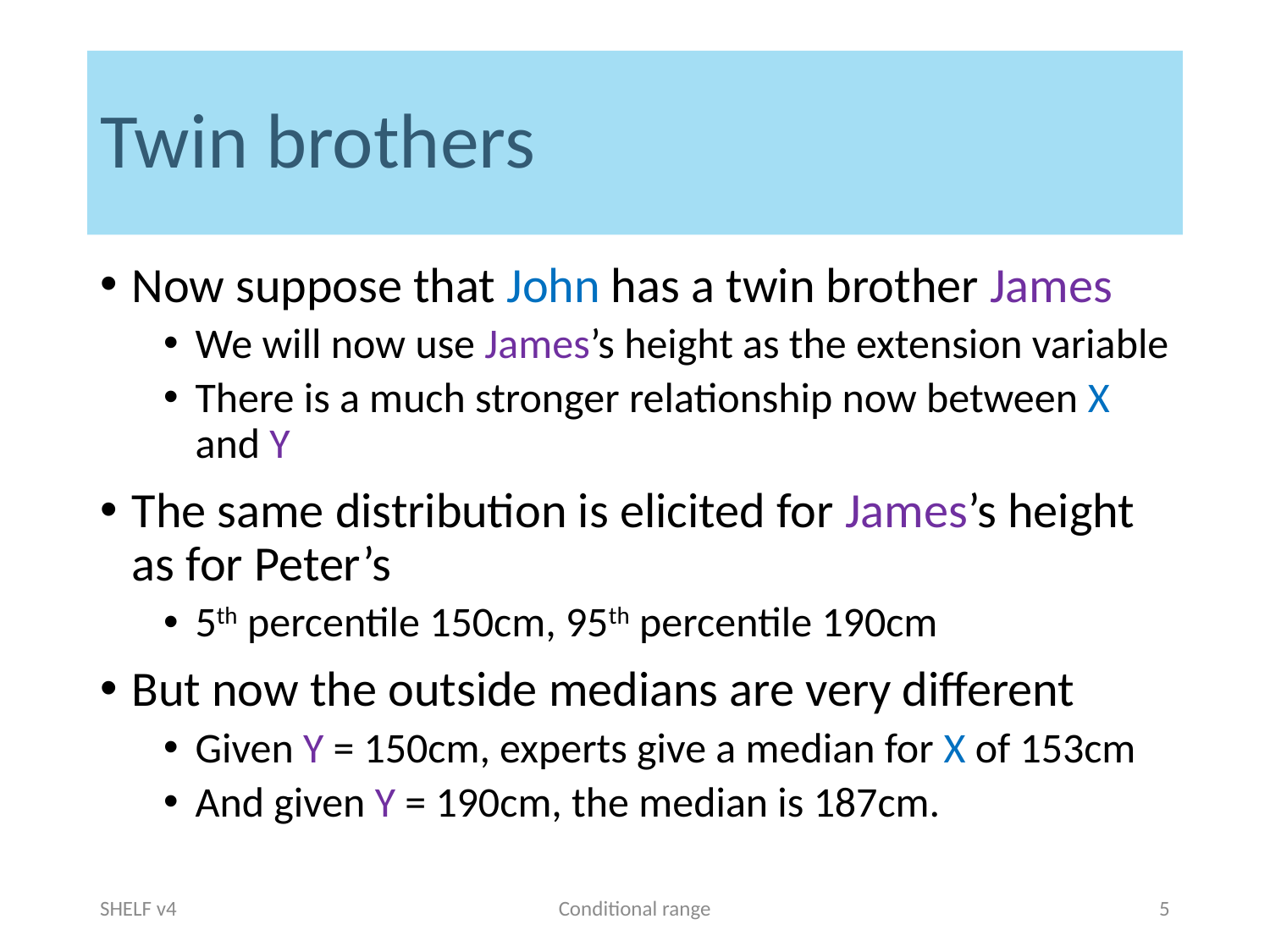

# Twin brothers
Now suppose that John has a twin brother James
We will now use James’s height as the extension variable
There is a much stronger relationship now between X and Y
The same distribution is elicited for James’s height as for Peter’s
5th percentile 150cm, 95th percentile 190cm
But now the outside medians are very different
Given Y = 150cm, experts give a median for X of 153cm
And given Y = 190cm, the median is 187cm.
SHELF v4
Conditional range
5